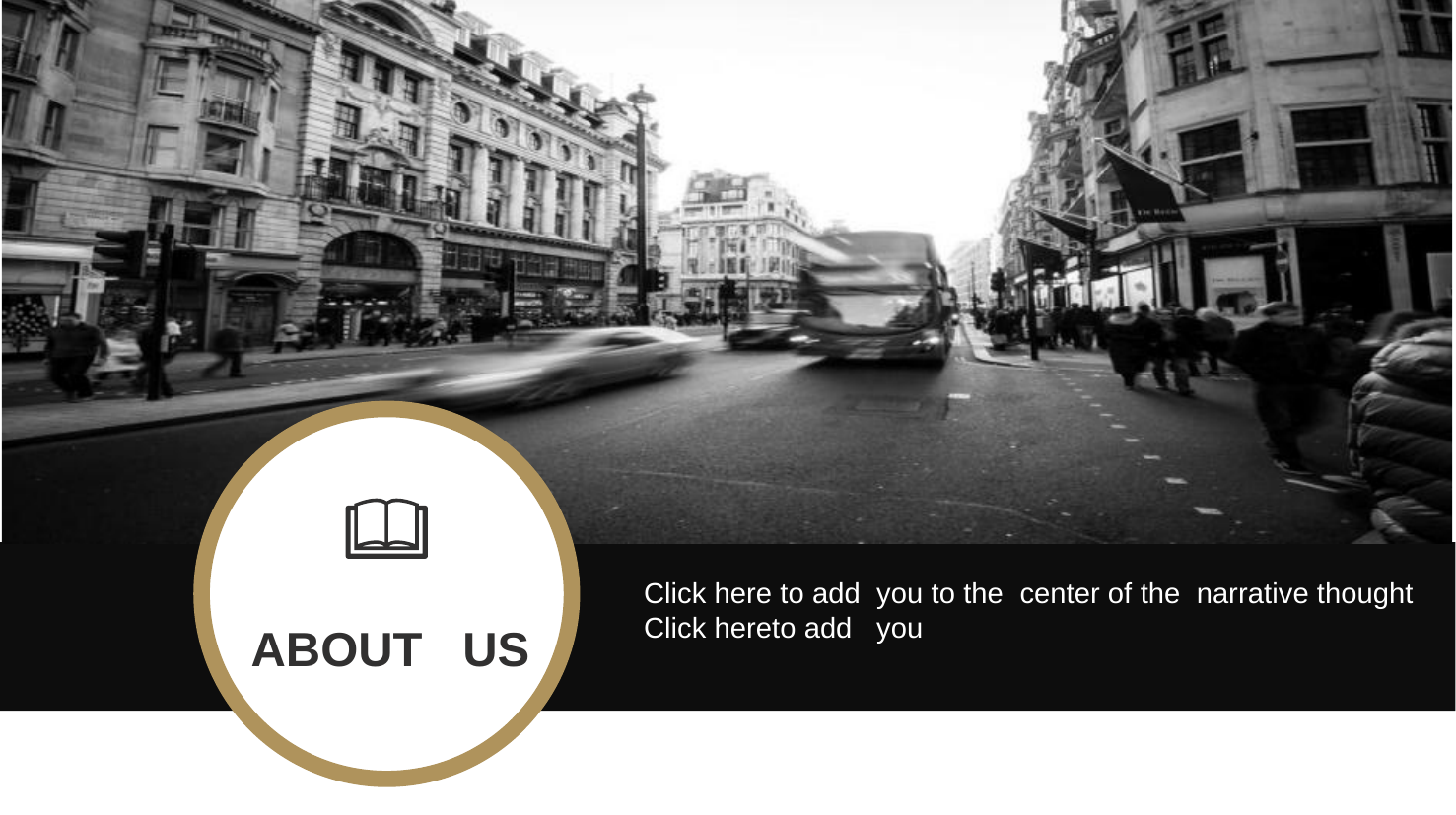

Click here to add  you to the  center of the  narrative thought Click hereto add   you

ABOUT   US